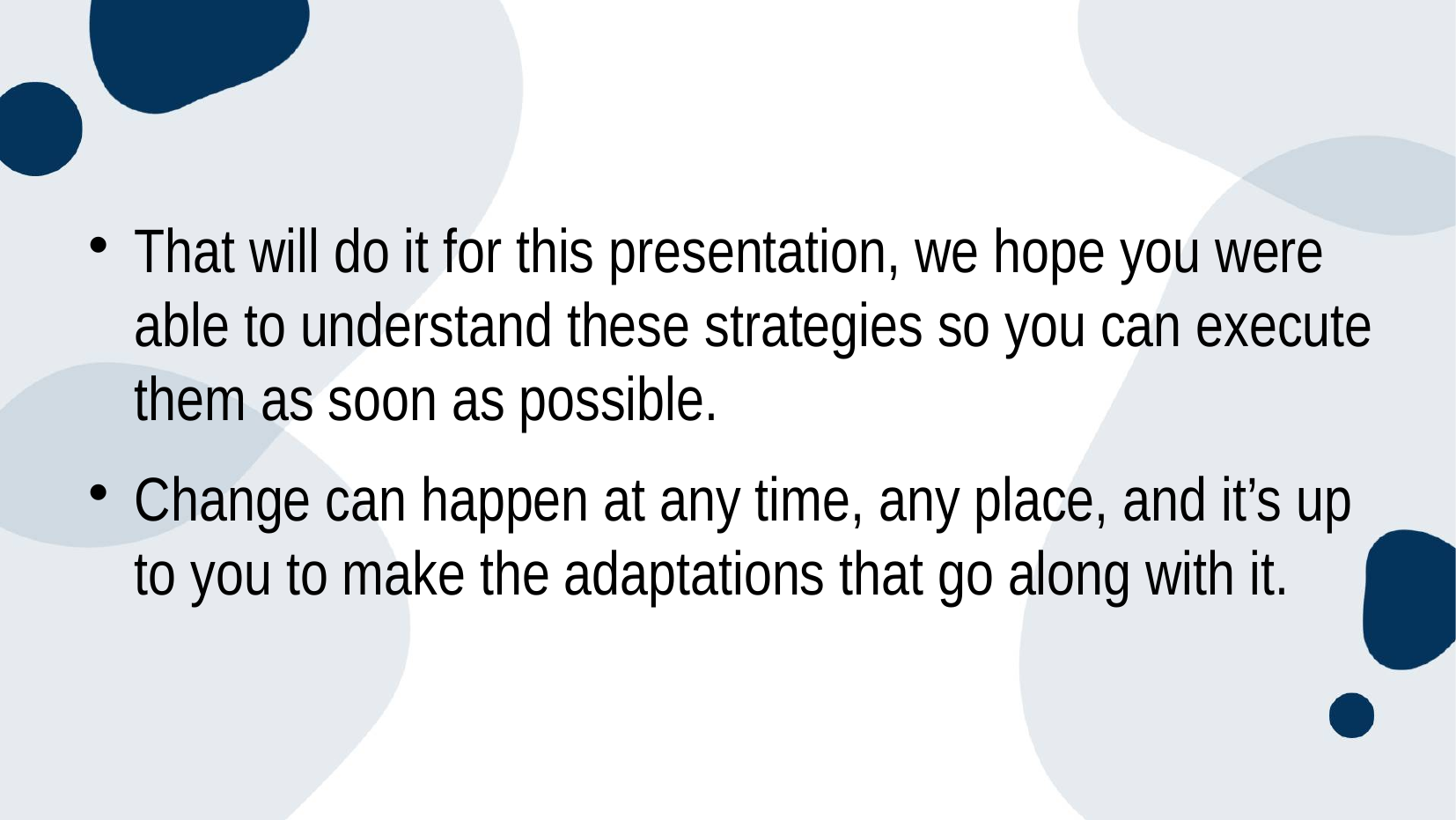

#
That will do it for this presentation, we hope you were able to understand these strategies so you can execute them as soon as possible.
Change can happen at any time, any place, and it’s up to you to make the adaptations that go along with it.